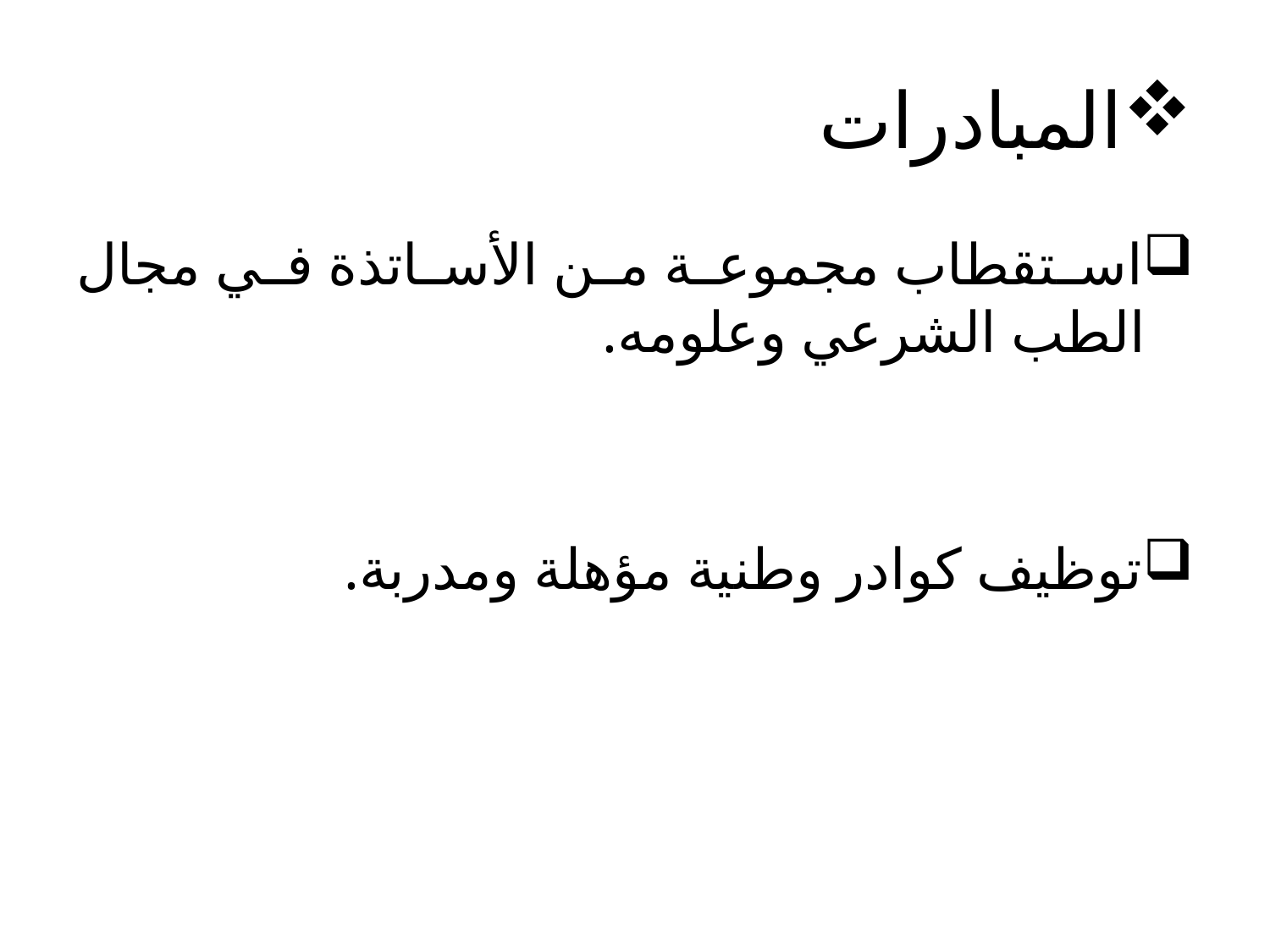

# المبادرات
استقطاب مجموعة من الأساتذة في مجال الطب الشرعي وعلومه.

توظيف كوادر وطنية مؤهلة ومدربة.